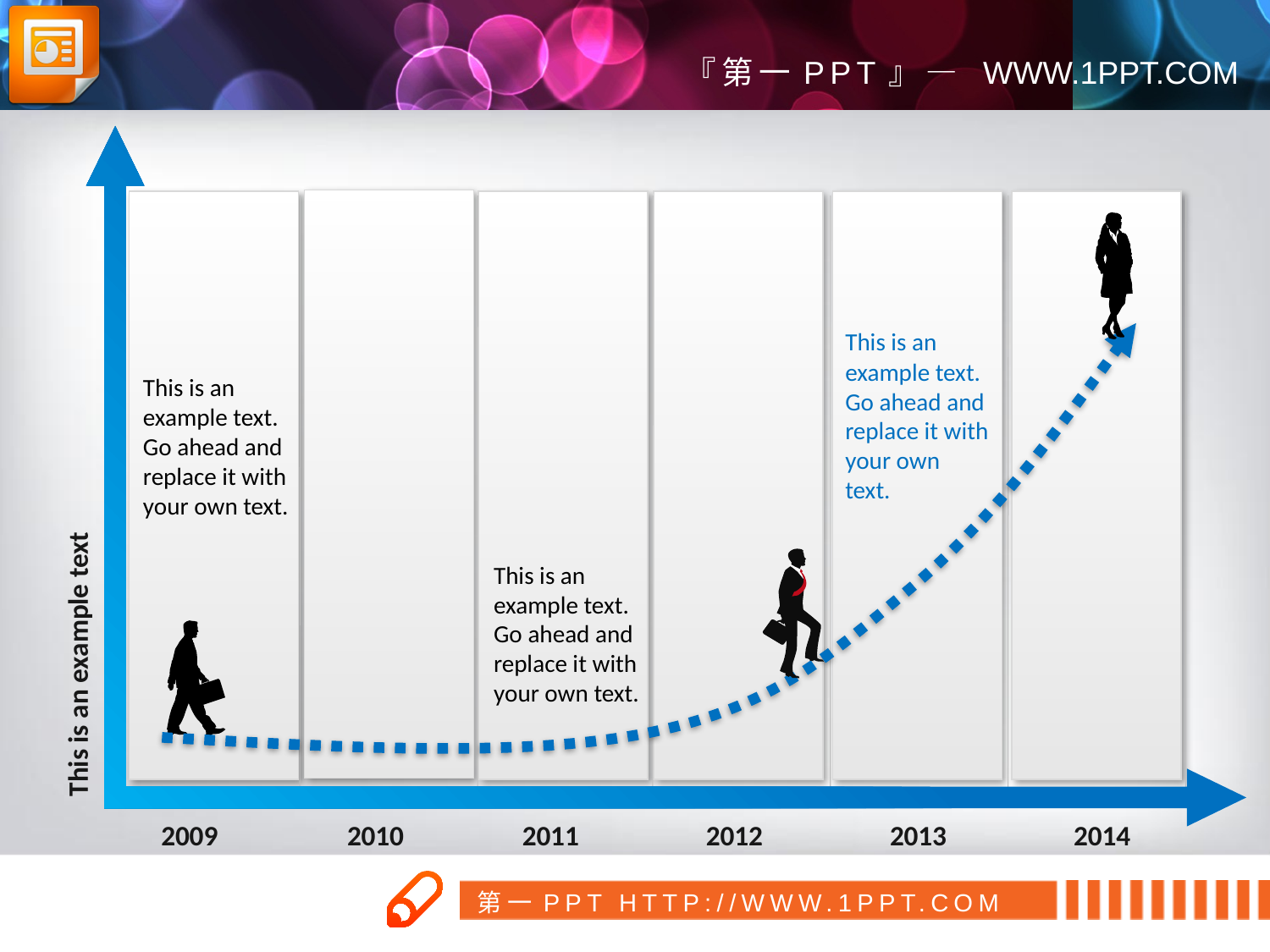

This is an example text. Go ahead and replace it with your own text.

This is an example text. Go ahead and replace it with your own text.

This is an example text. Go ahead and replace it with your own text.
This is an example text

2009
2010
2011
2012
2013
2014